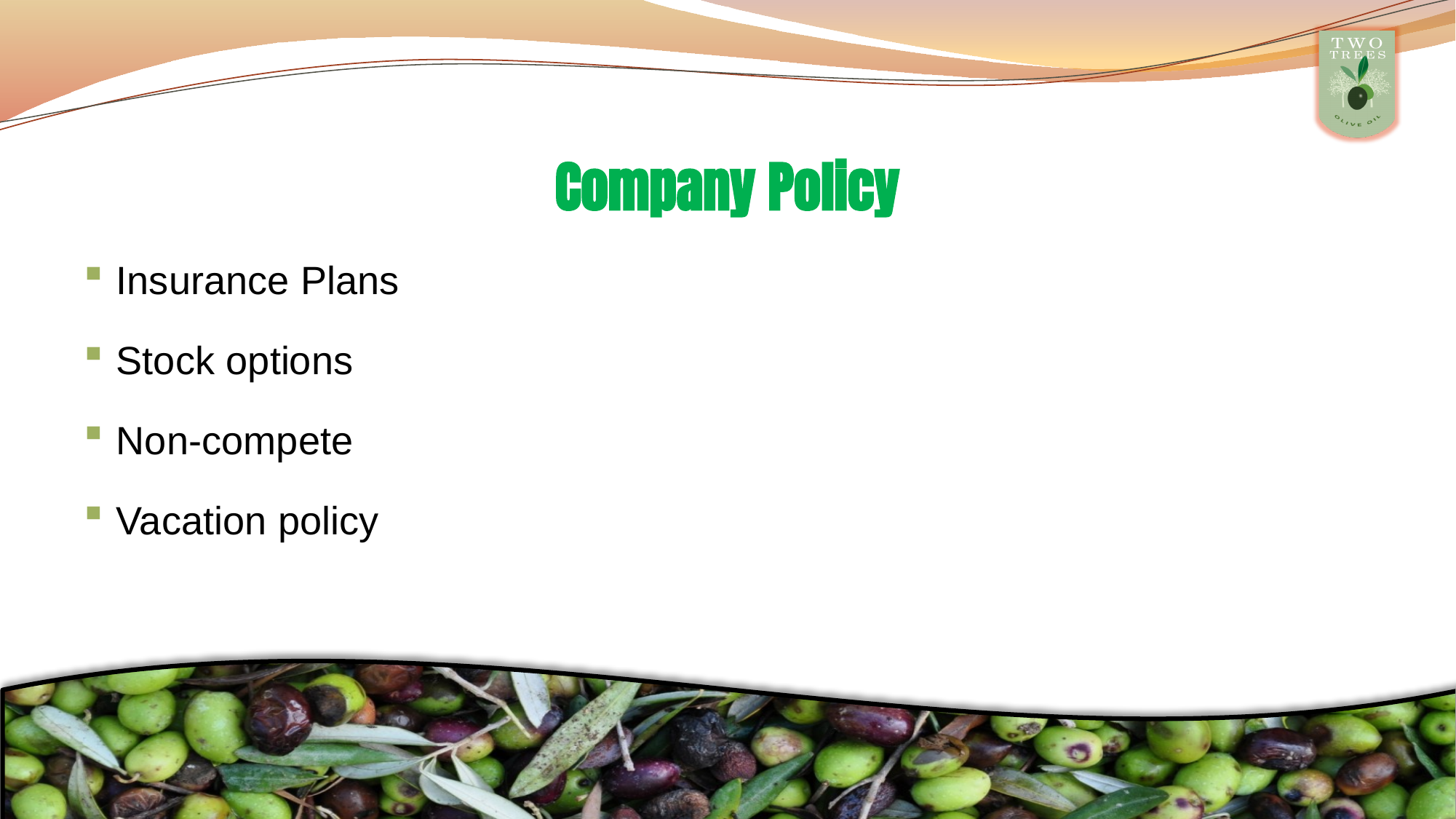

# Company Policy
Insurance Plans
Stock options
Non-compete
Vacation policy